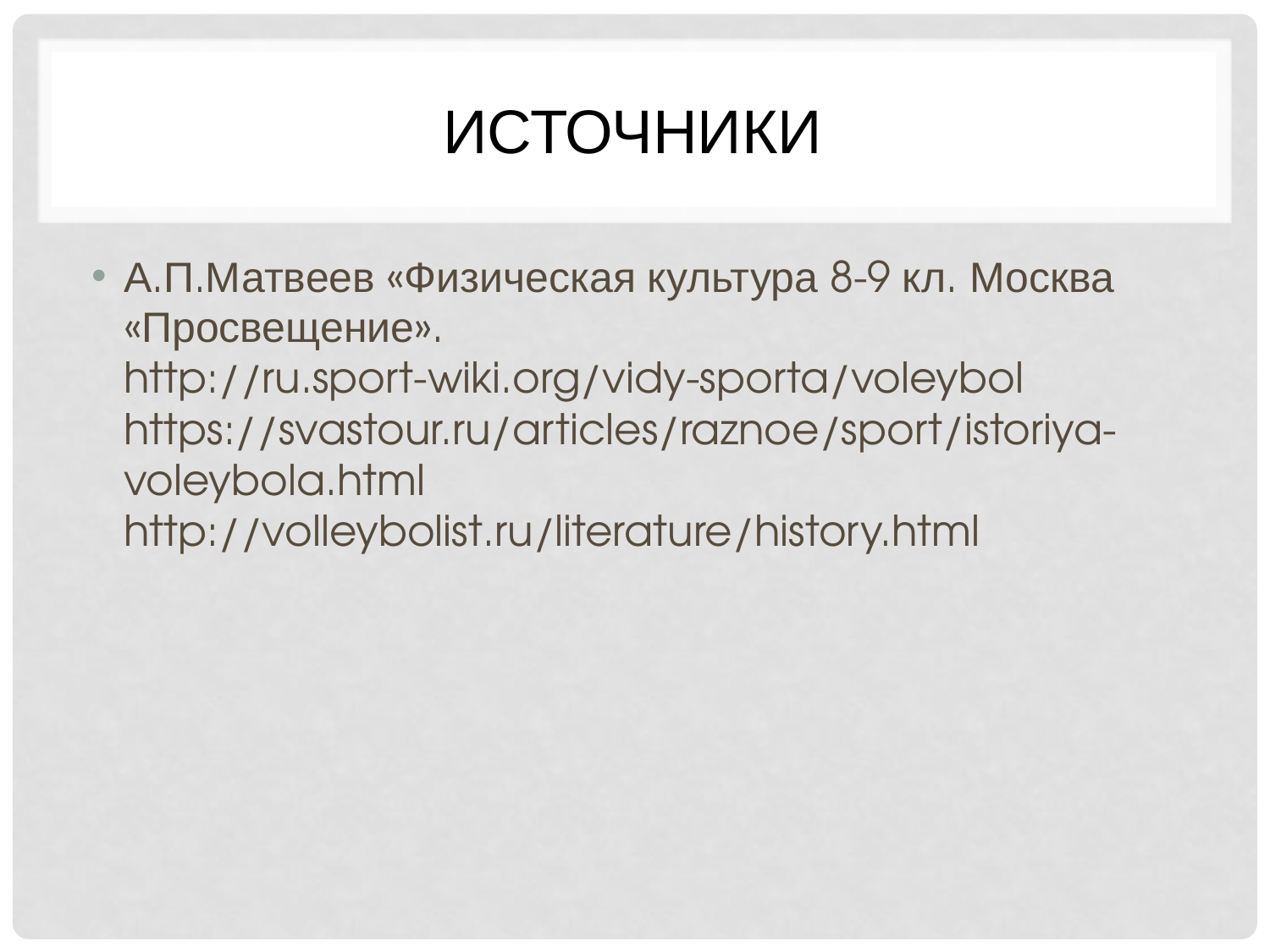

# источники
А.П.Матвеев «Физическая культура 8-9 кл. Москва «Просвещение».
http://ru.sport-wiki.org/vidy-sporta/voleybol
https://svastour.ru/articles/raznoe/sport/istoriya-voleybola.html
http://volleybolist.ru/literature/history.html